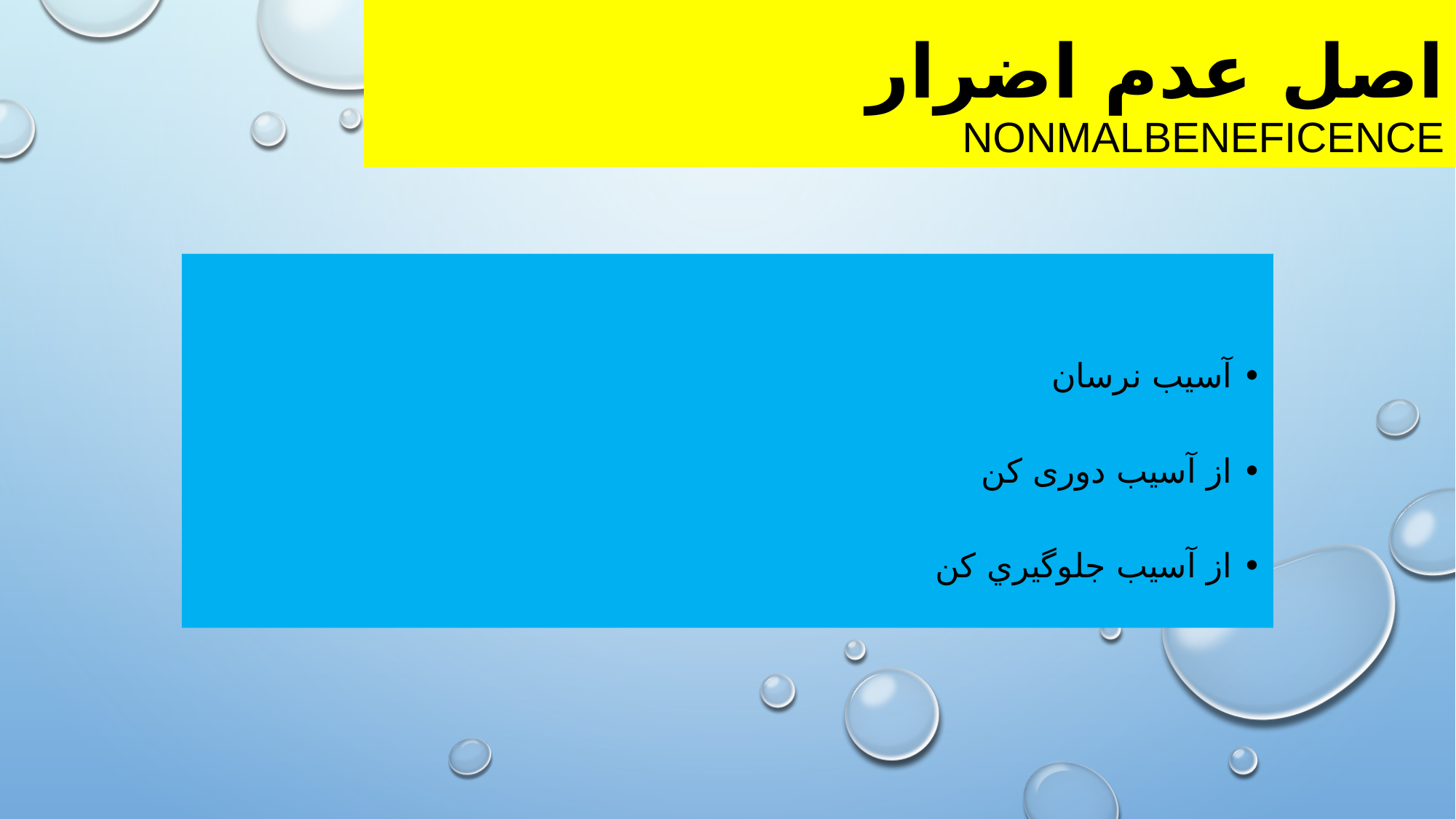

# اصل عدم اضرار Nonmalbeneficence

• آسیب نرسان
• از آسیب دوری کن
• از آسیب جلوگیري کن